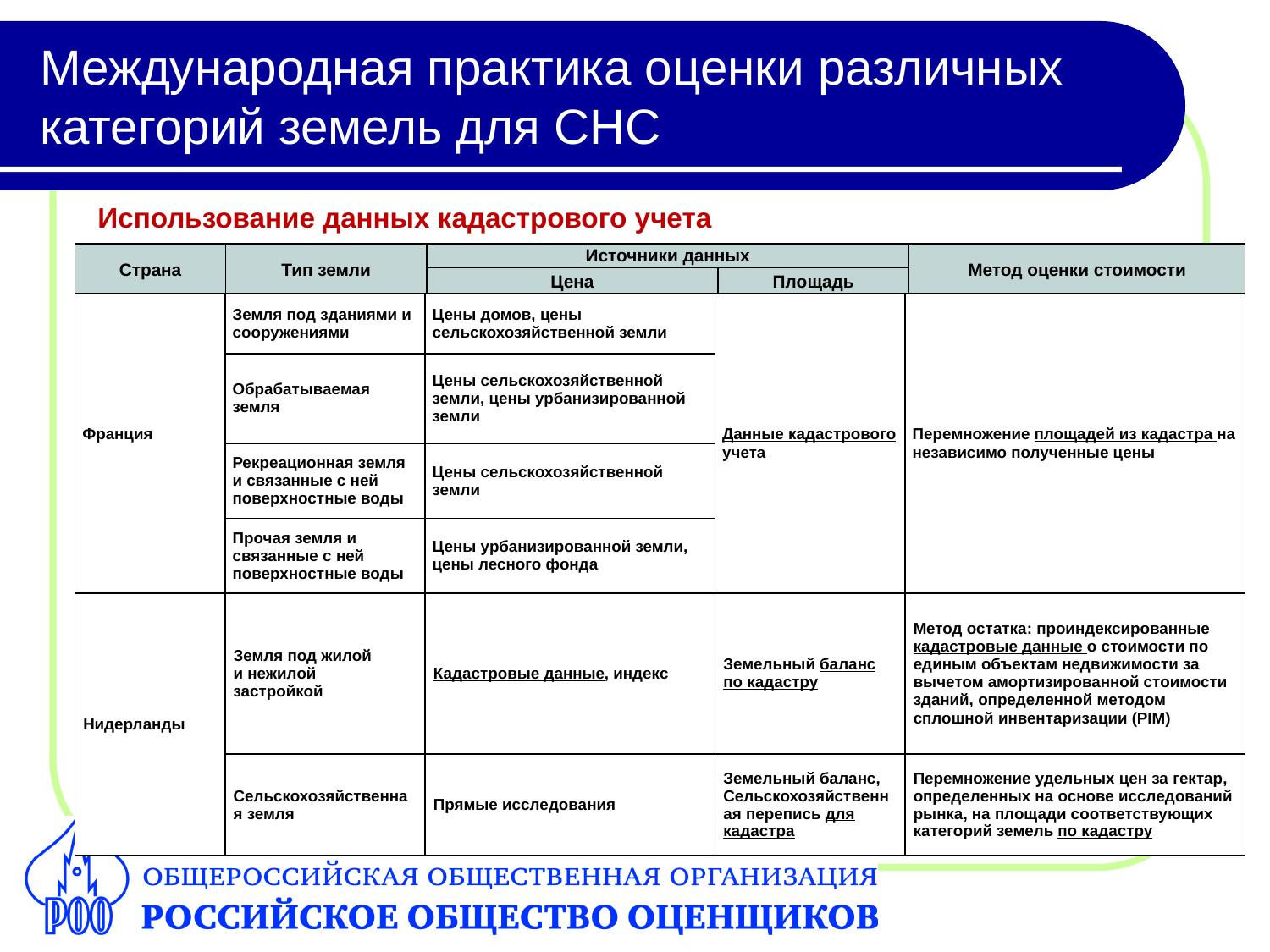

# Международная практика оценки различных категорий земель для СНС
Использование данных кадастрового учета
| Страна | Тип земли | Источники данных |  | Метод оценки стоимости |
| --- | --- | --- | --- | --- |
|  |  | Цена | Площадь |  |
| Франция | Земля под зданиями и сооружениями | Цены домов, цены сельскохозяйственной земли | Данные кадастрового учета | Перемножение площадей из кадастра на независимо полученные цены |
| --- | --- | --- | --- | --- |
|  | Обрабатываемая земля | Цены сельскохозяйственной земли, цены урбанизированной земли |  |  |
|  | Рекреационная земля и связанные с ней поверхностные воды | Цены сельскохозяйственной земли |  |  |
|  | Прочая земля и связанные с ней поверхностные воды | Цены урбанизированной земли, цены лесного фонда |  |  |
| Нидерланды | Земля под жилой и нежилой застройкой | Кадастровые данные, индекс | Земельный баланс по кадастру | Метод остатка: проиндексированные кадастровые данные о стоимости по единым объектам недвижимости за вычетом амортизированной стоимости зданий, определенной методом сплошной инвентаризации (PIM) |
| --- | --- | --- | --- | --- |
|  | Сельскохозяйственная земля | Прямые исследования | Земельный баланс, Сельскохозяйственная перепись для кадастра | Перемножение удельных цен за гектар, определенных на основе исследований рынка, на площади соответствующих категорий земель по кадастру |